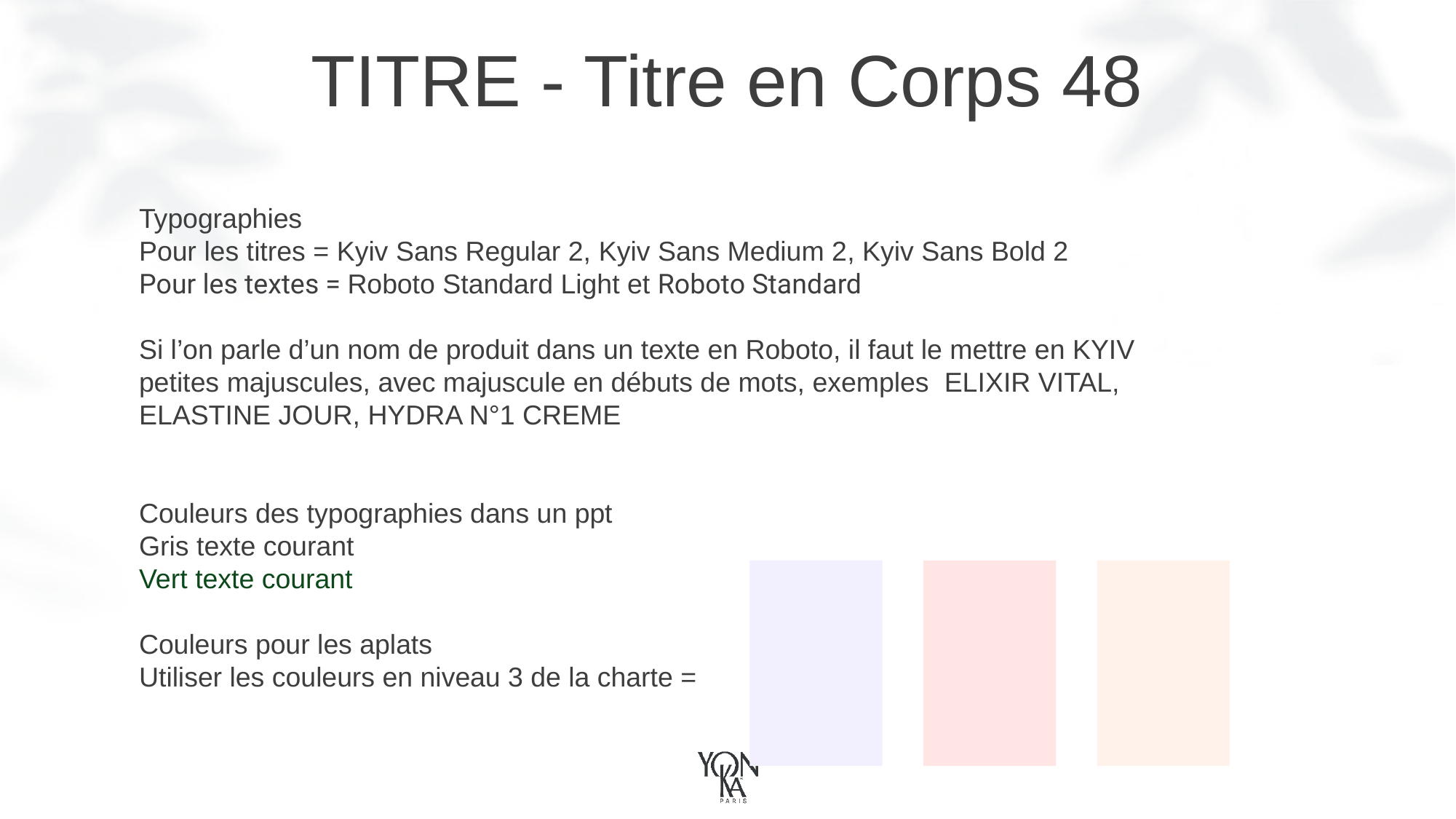

TITRE - Titre en Corps 48
Typographies
Pour les titres = Kyiv Sans Regular 2, Kyiv Sans Medium 2, Kyiv Sans Bold 2
Pour les textes = Roboto Standard Light et Roboto Standard

Si l’on parle d’un nom de produit dans un texte en Roboto, il faut le mettre en KYIV petites majuscules, avec majuscule en débuts de mots, exemples  Elixir Vital, Elastine Jour, Hydra N°1 Creme

Couleurs des typographies dans un ppt
Gris texte courant
Vert texte courant

Couleurs pour les aplats
Utiliser les couleurs en niveau 3 de la charte =